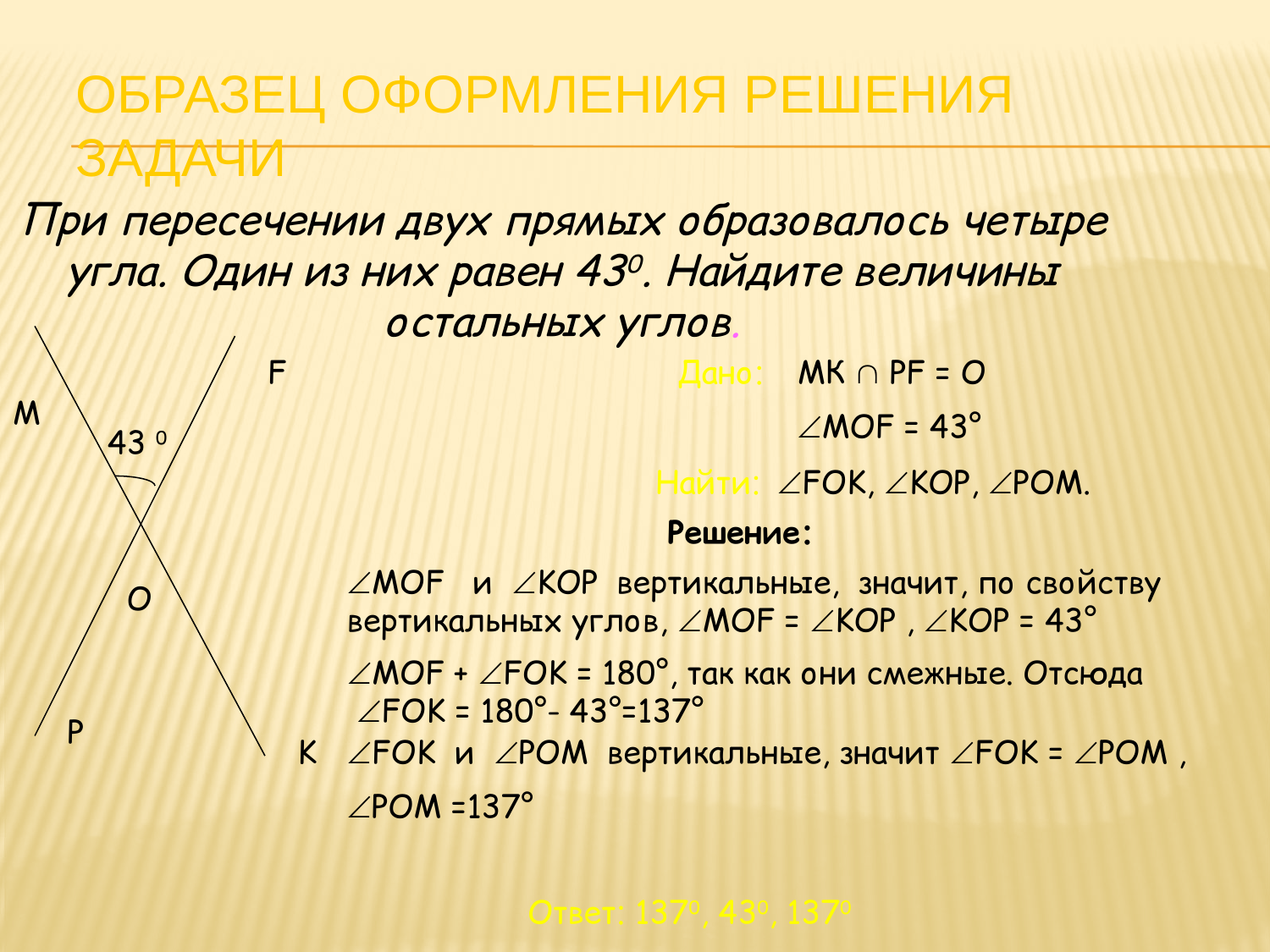

# Образец оформления решения задачи
При пересечении двух прямых образовалось четыре угла. Один из них равен 430. Найдите величины остальных углов.

F
M
43 0

O
P
K
Дано:
МК ∩ PF = О
∠МОF = 43°

     Найти:
∠FOK, ∠KOP, ∠POM.

Решение:
∠МОF   и  ∠KOP  вертикальные,  значит, по свойству вертикальных углов, ∠МОF = ∠KOP , ∠KOP = 43°
∠МОF + ∠FOK = 180°, так как они смежные. Отсюда  ∠FOK = 180°- 43°=137°
∠FOK  и  ∠POM  вертикальные, значит ∠FOK = ∠POM ,
∠POM =137°
Ответ: 1370, 430, 1370